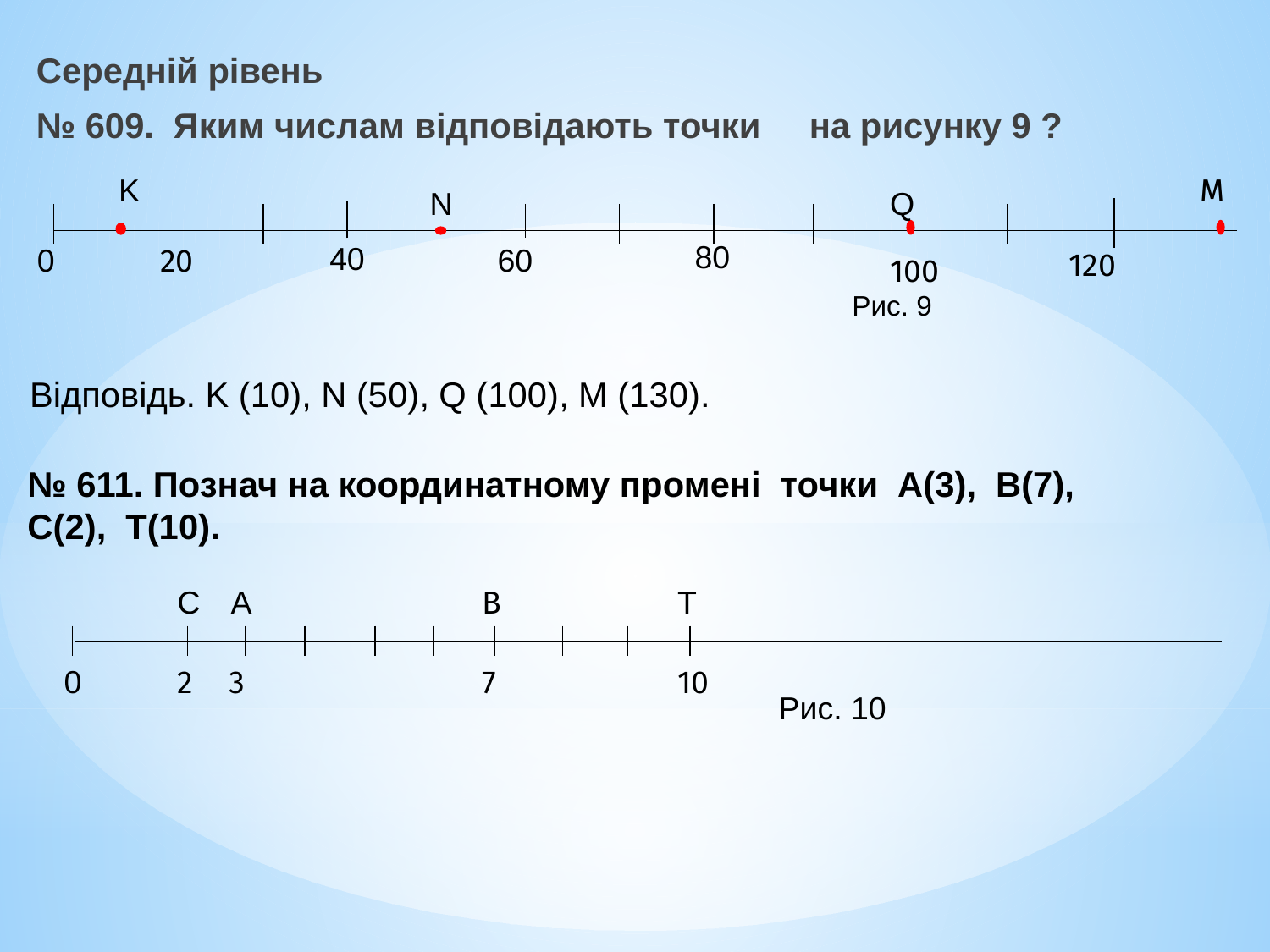

Середній рівень
№ 609.  Яким числам відповідають точки     на рисунку 9 ?

K

0
20

M
N
Q

60

80
40
120
100
Рис. 9

Відповідь. K (10), N (50), Q (100), M (130).
№ 611. Познач на координатному промені  точки  A(3),  B(7),  C(2),  T(10).
C
A
B
T
0
2
3
7
10
Рис. 10